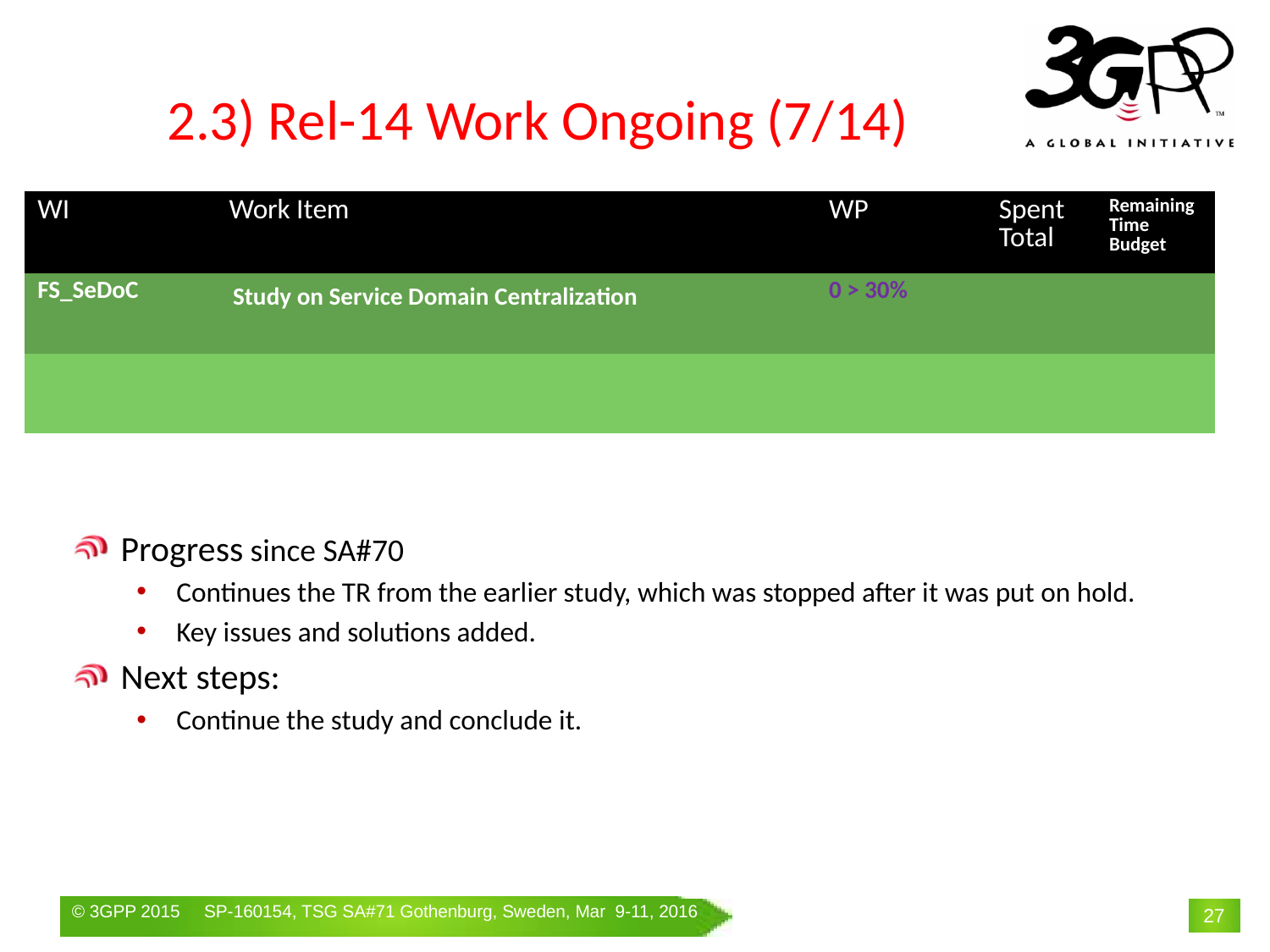

# 2.3) Rel-14 Work Ongoing (7/14)
| WI | Work Item | WP | Spent Total | Remaining Time Budget |
| --- | --- | --- | --- | --- |
| FS\_SeDoC | Study on Service Domain Centralization | 0 > 30% |  |  |
|  |  |  |  |  |
Progress since SA#70
Continues the TR from the earlier study, which was stopped after it was put on hold.
Key issues and solutions added.
Next steps:
Continue the study and conclude it.